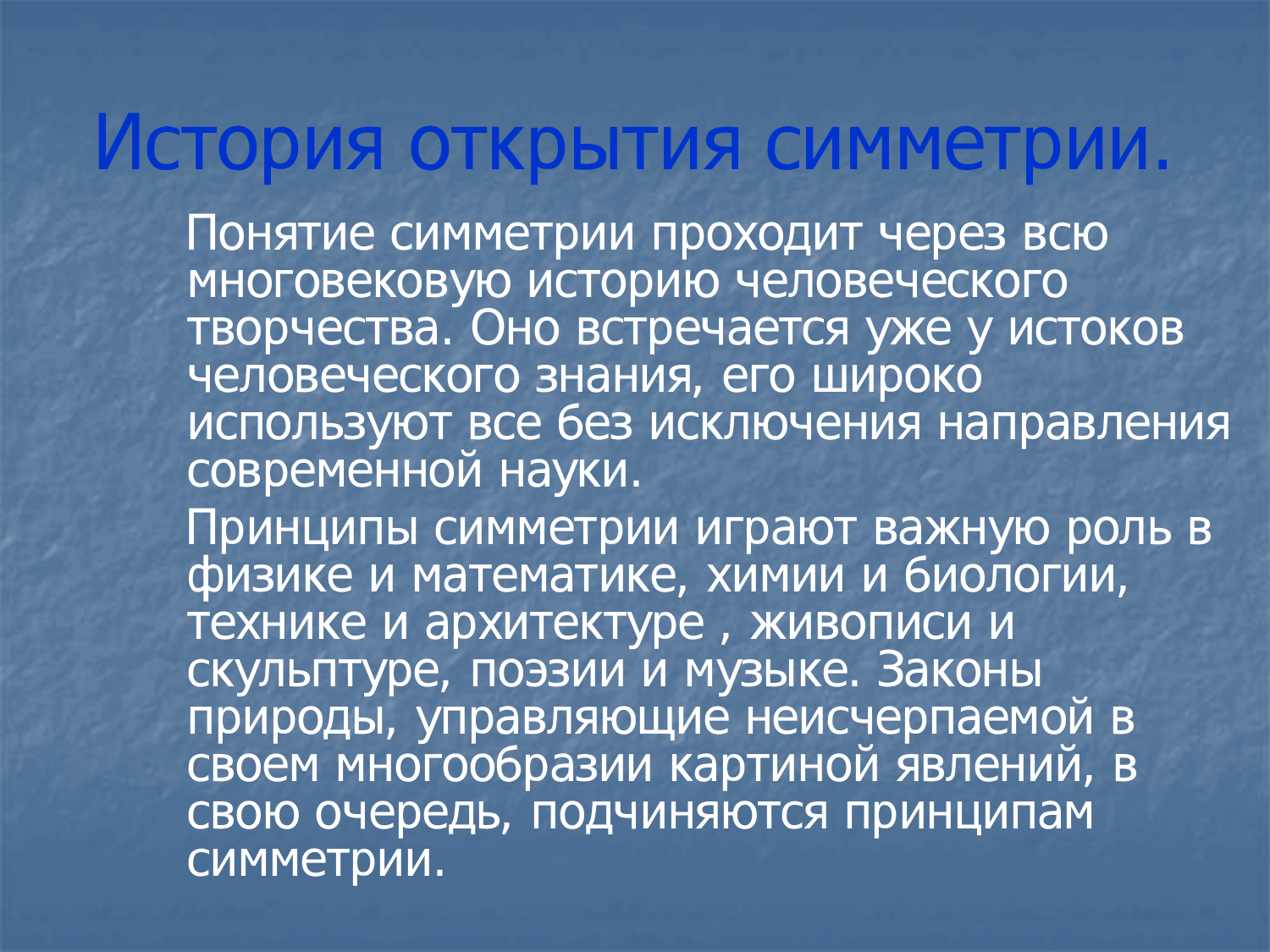

# История открытия симметрии.
   Понятие симметрии проходит через всю многовековую историю человеческого творчества. Оно встречается уже у истоков человеческого знания, его широко используют все без исключения направления современной науки.
   Принципы симметрии играют важную роль в физике и математике, химии и биологии, технике и архитектуре , живописи и скульптуре, поэзии и музыке. Законы природы, управляющие неисчерпаемой в своем многообразии картиной явлений, в свою очередь, подчиняются принципам симметрии.